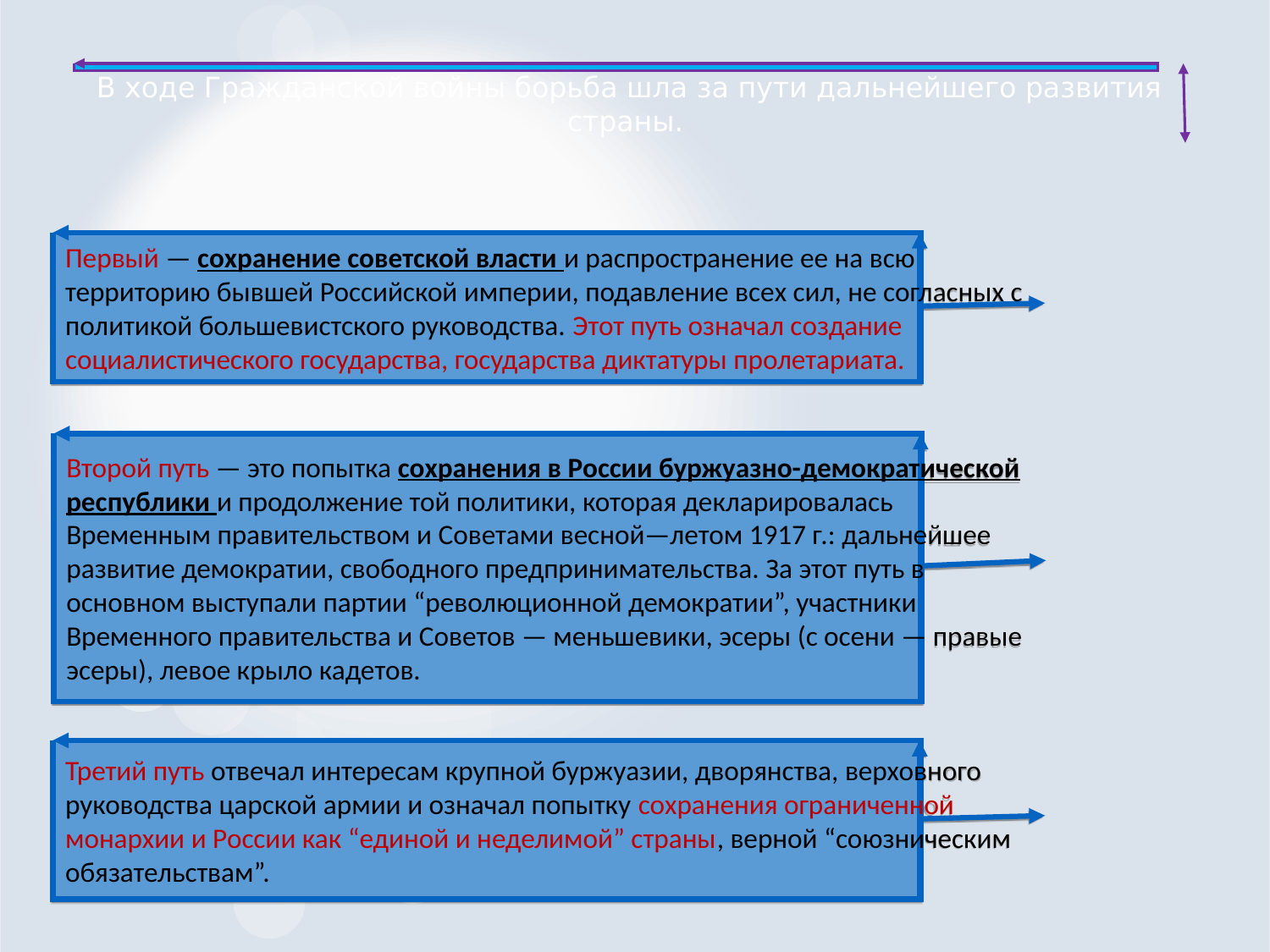

В ходе Гражданской войны борьба шла за пути дальнейшего развития страны.
Первый — сохранение советской власти и распространение ее на всю территорию бывшей Российской империи, подавление всех сил, не согласных с политикой большевистского руководства. Этот путь означал создание социалистического государства, государства диктатуры пролетариата.
Второй путь — это попытка сохранения в России буржуазно-демократической республики и продолжение той политики, которая декларировалась Временным правительством и Советами весной—летом 1917 г.: дальнейшее развитие демократии, свободного предпринимательства. За этот путь в основном выступали партии “революционной демократии”, участники Временного правительства и Советов — меньшевики, эсеры (с осени — правые эсеры), левое крыло кадетов.
Третий путь отвечал интересам крупной буржуазии, дворянства, верховного руководства царской армии и означал попытку сохранения ограниченной монархии и России как “единой и неделимой” страны, верной “союзническим обязательствам”.